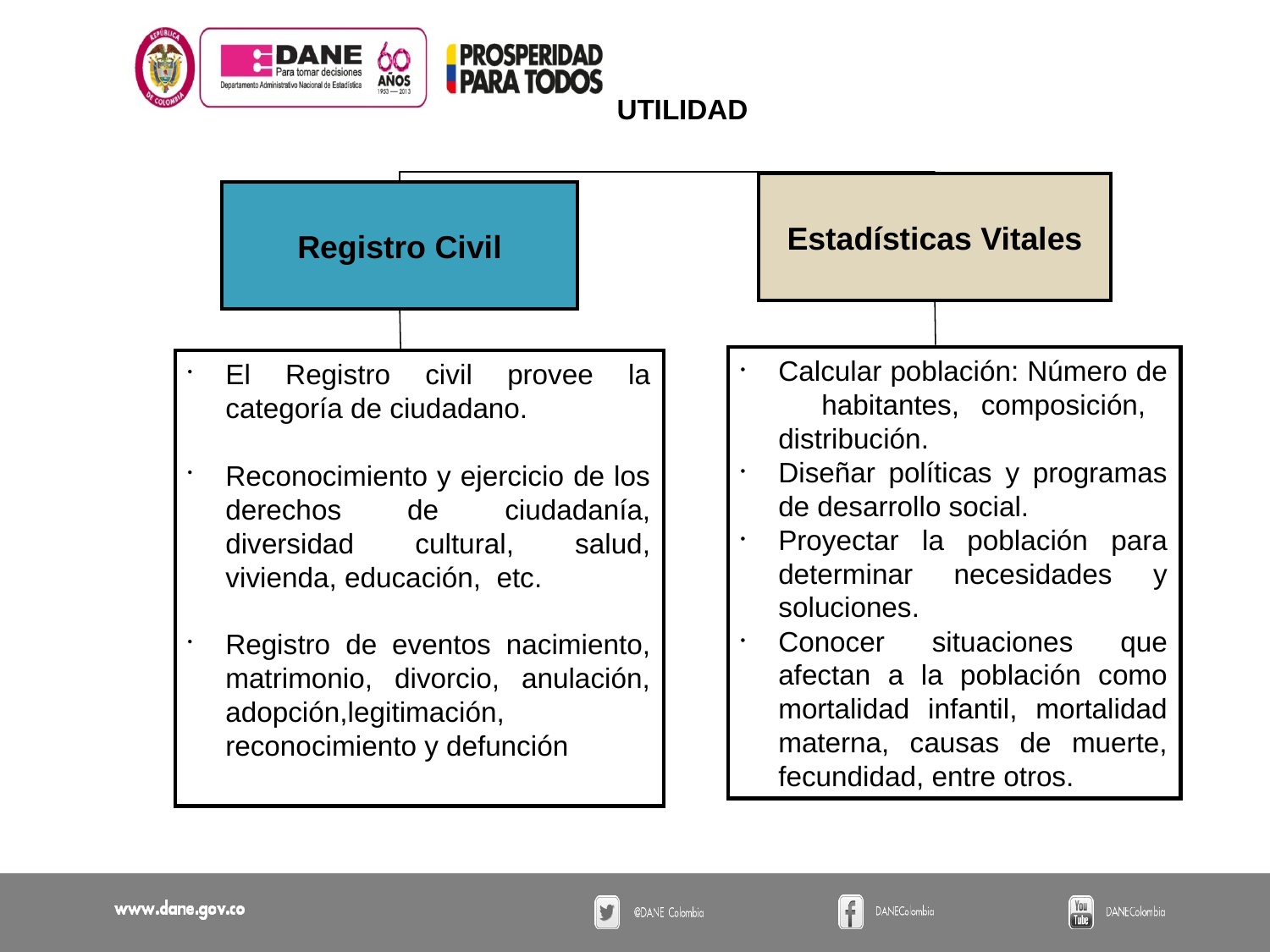

UTILIDAD

Estadísticas Vitales

Registro Civil

El Registro civil provee la categoría de ciudadano.

Reconocimiento y ejercicio de los derechos de ciudadanía, diversidad cultural, salud, vivienda, educación,  etc.

Registro de eventos nacimiento, matrimonio, divorcio, anulación, adopción,legitimación, reconocimiento y defunción

Calcular población: Número de   habitantes, composición,  distribución.
Diseñar políticas y programas de desarrollo social.
Proyectar la población para determinar necesidades y soluciones.
Conocer situaciones que afectan a la población como mortalidad infantil, mortalidad materna, causas de muerte, fecundidad, entre otros.